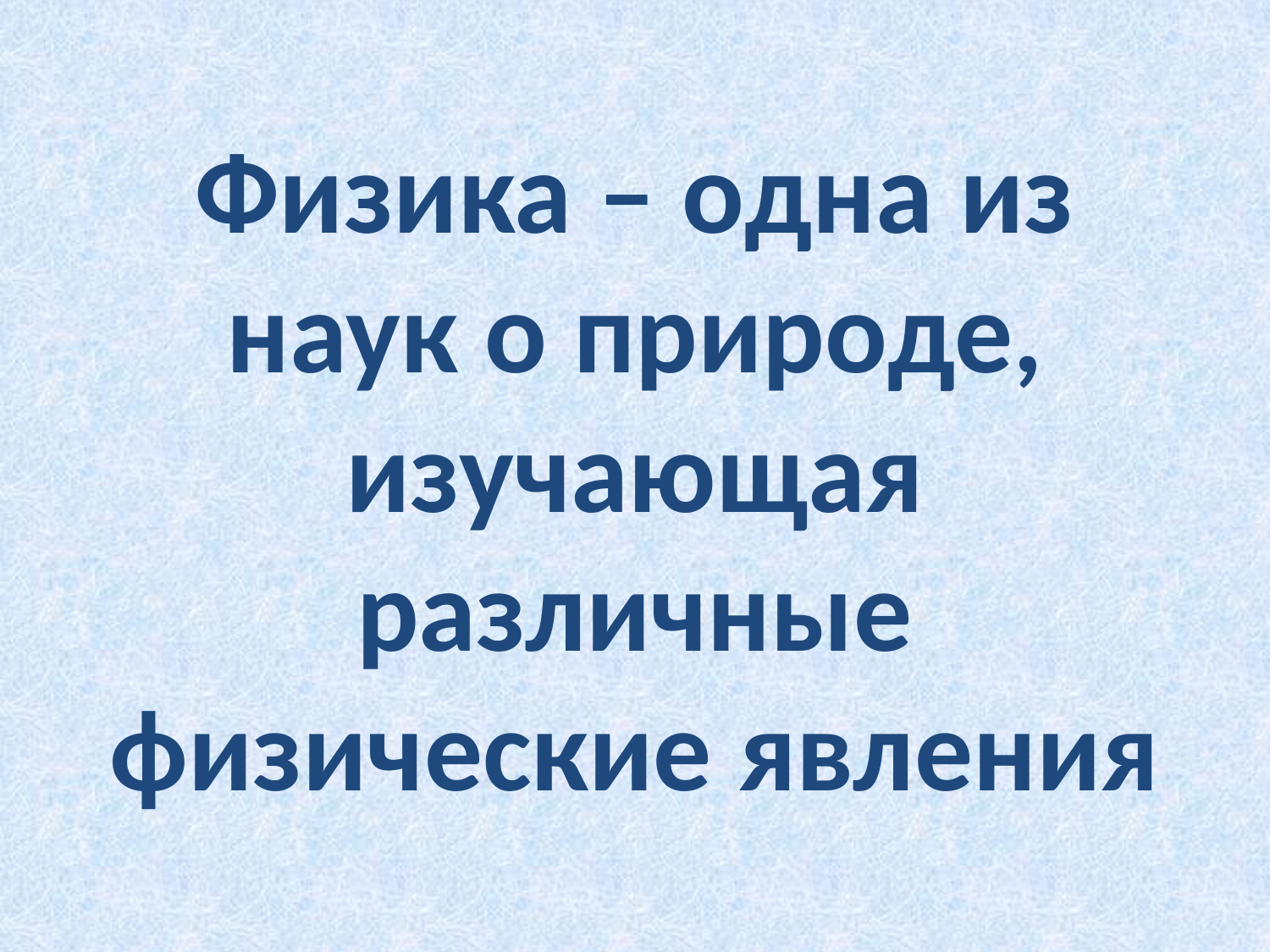

# Физика – одна из наук о природе, изучающая различные физические явления